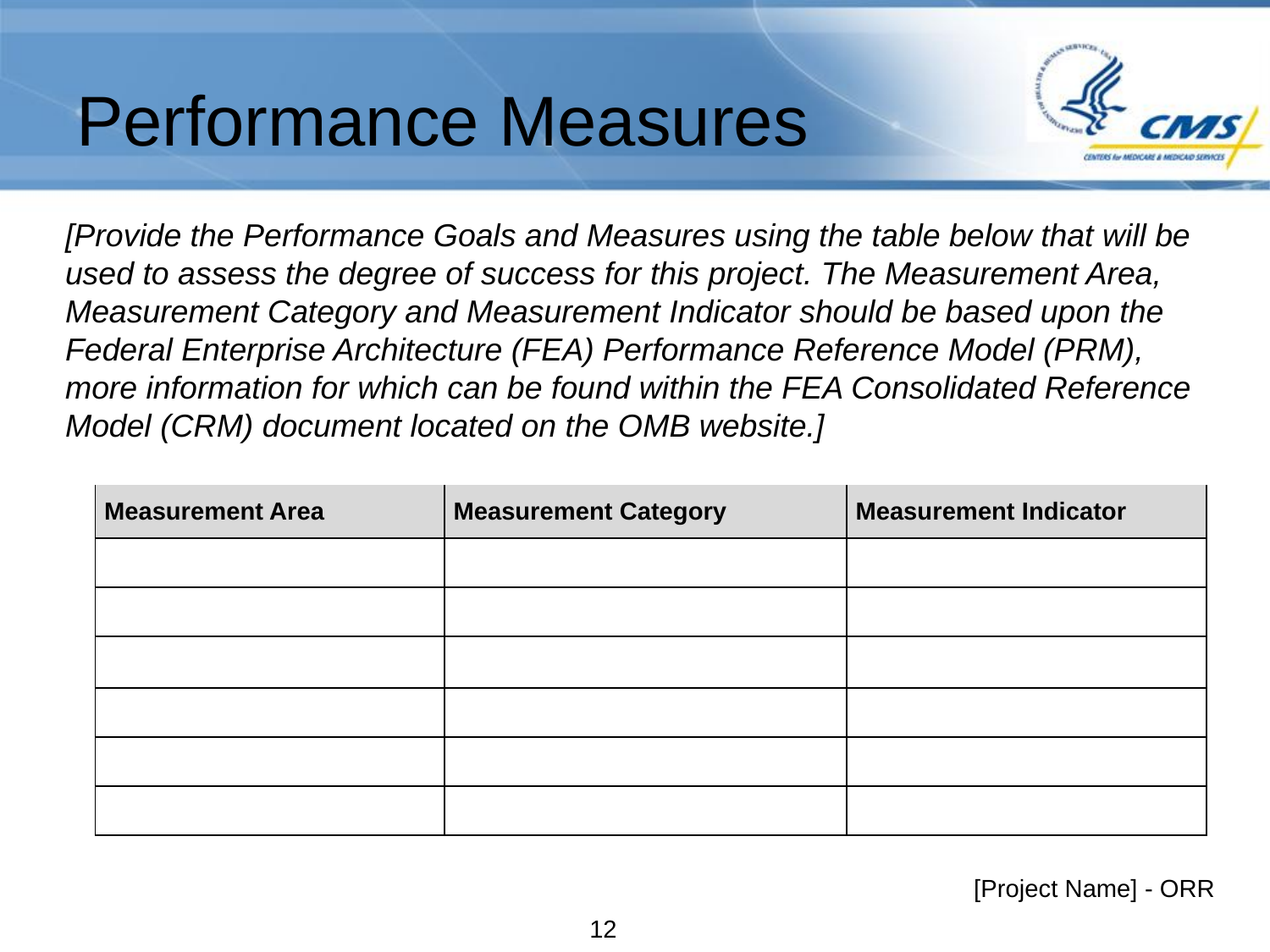

# Performance Measures
[Provide the Performance Goals and Measures using the table below that will be used to assess the degree of success for this project. The Measurement Area, Measurement Category and Measurement Indicator should be based upon the Federal Enterprise Architecture (FEA) Performance Reference Model (PRM), more information for which can be found within the FEA Consolidated Reference Model (CRM) document located on the OMB website.]
| Measurement Area | Measurement Category | Measurement Indicator |
| --- | --- | --- |
|  |  |  |
|  |  |  |
|  |  |  |
|  |  |  |
|  |  |  |
|  |  |  |
[Project Name] - ORR
12